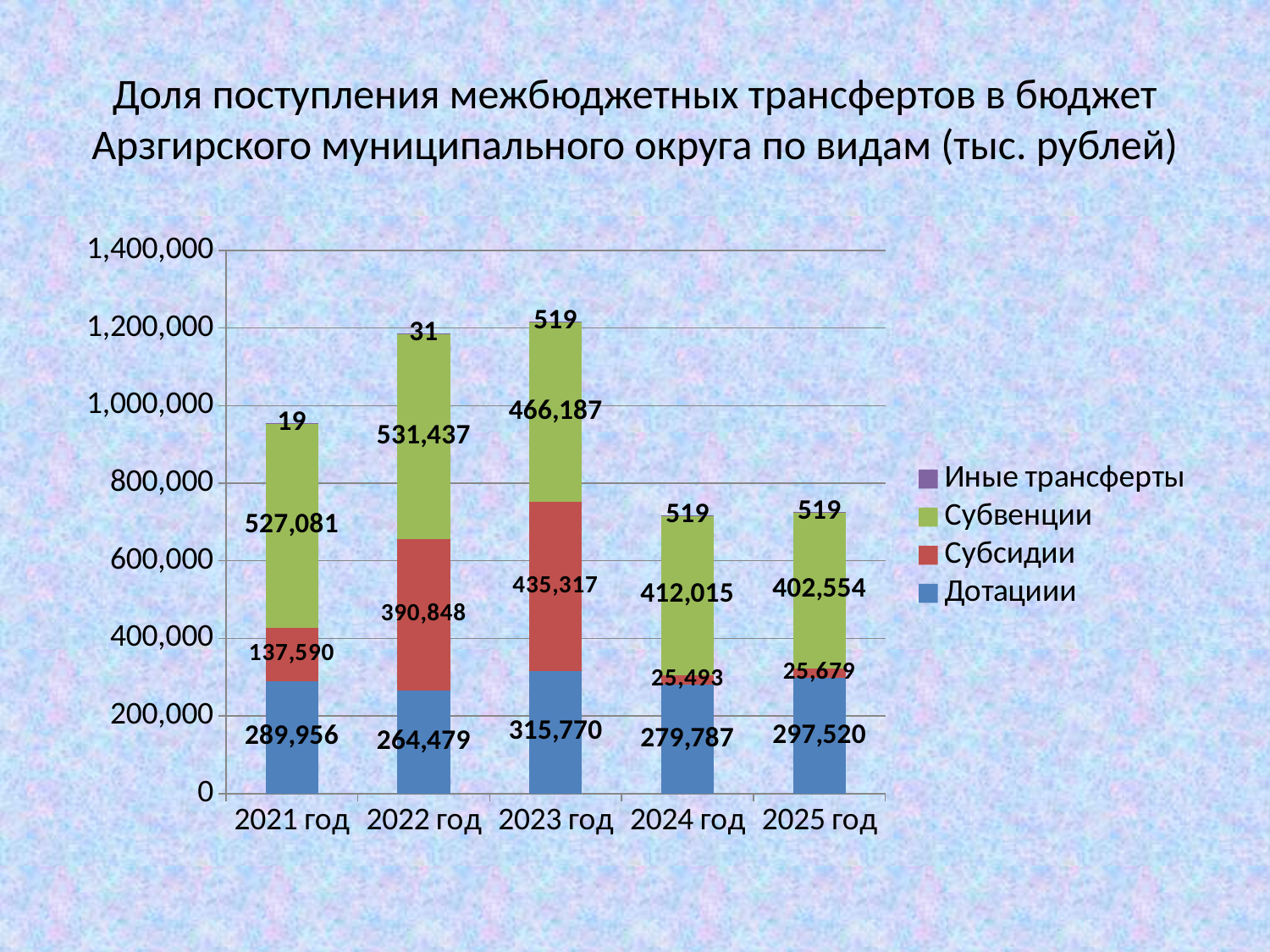

# Доля поступления межбюджетных трансфертов в бюджет Арзгирского муниципального округа по видам (тыс. рублей)

### Chart

| Category | Дотациии | Субсидии | Субвенции | Иные трансферты |
|---|---|---|---|---|
| 2021 год | 289956.0 | 137590.0 | 527080.5 | 19.1 |
| 2022 год | 264479.0 | 390848.31 | 531436.78 | 31.42 |
| 2023 год | 315770.0 | 435317.0 | 466187.0 | 519.0 |
| 2024 год | 279787.0 | 25492.66 | 412015.0 | 519.14 |
| 2025 год | 297520.0 | 25679.41 | 402553.76 | 519.14 |